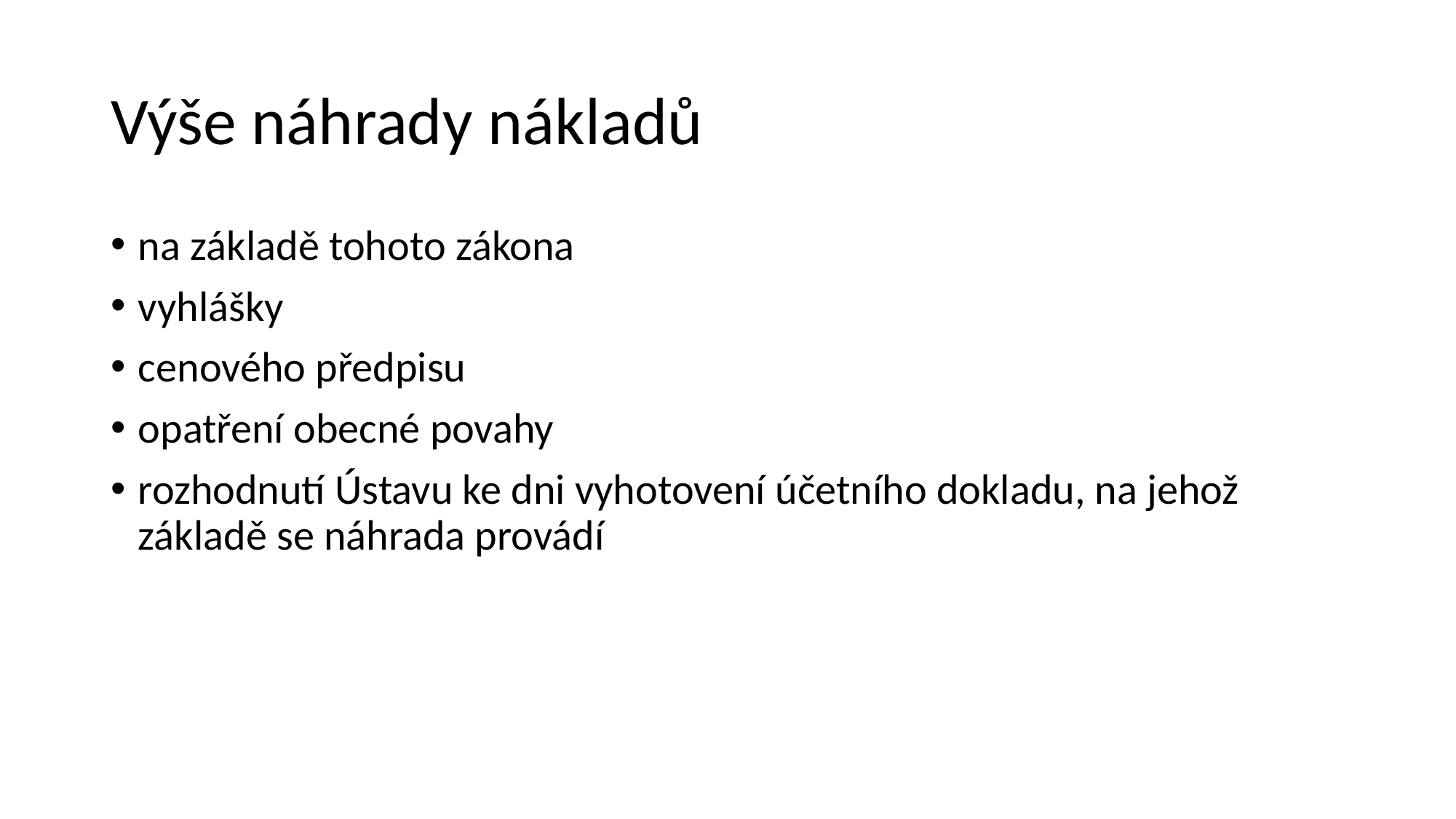

Výše náhrady nákladů
na základě tohoto zákona
vyhlášky
cenového předpisu
opatření obecné povahy
rozhodnutí Ústavu ke dni vyhotovení účetního dokladu, na jehož základě se náhrada provádí